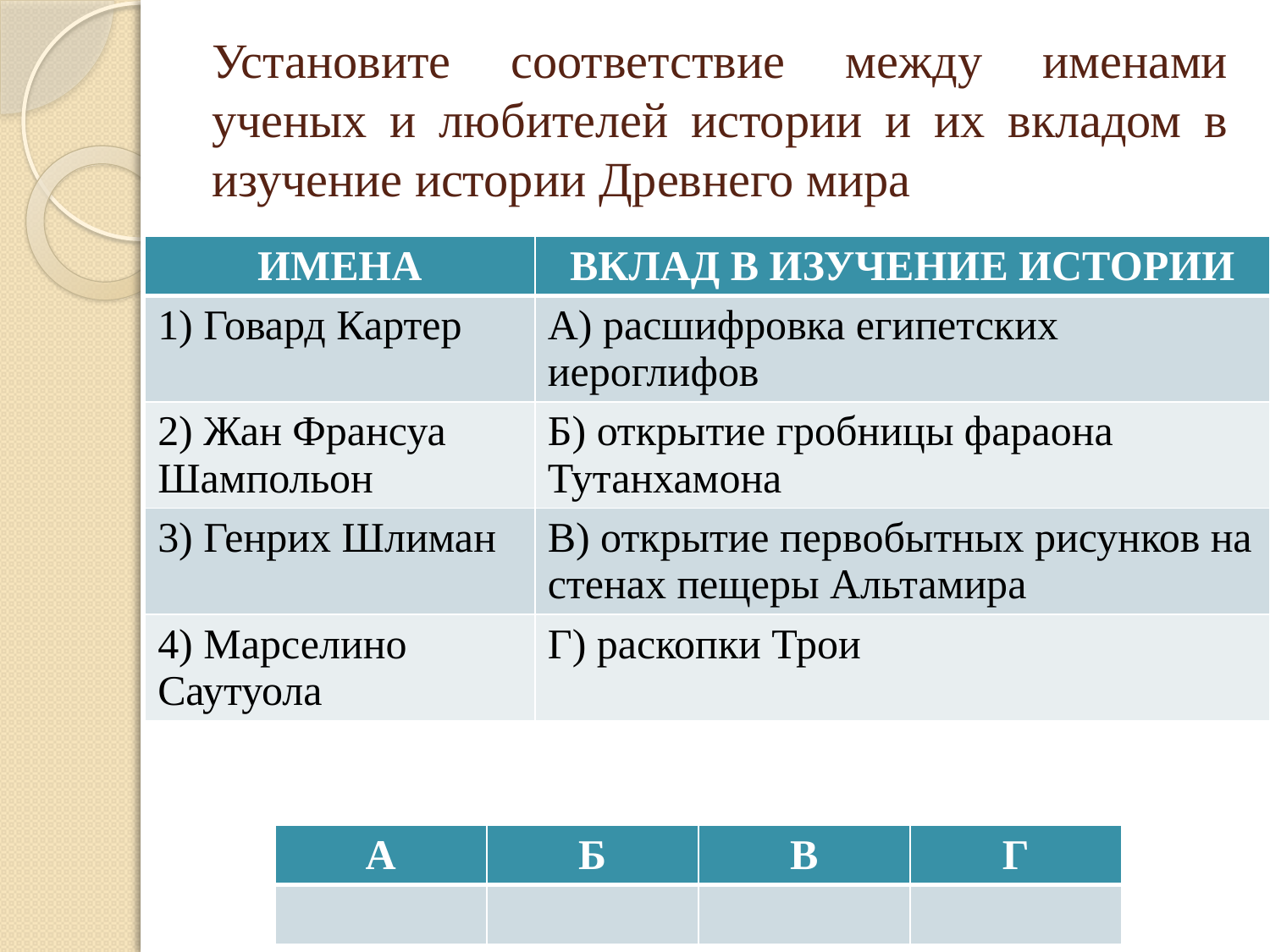

# Установите соответствие между именами ученых и любителей истории и их вкладом в изучение истории Древнего мира
| ИМЕНА | ВКЛАД В ИЗУЧЕНИЕ ИСТОРИИ |
| --- | --- |
| 1) Говард Картер | А) расшифровка египетских иероглифов |
| 2) Жан Франсуа Шампольон | Б) открытие гробницы фараона Тутанхамона |
| 3) Генрих Шлиман | В) открытие первобытных рисунков на стенах пещеры Альтамира |
| 4) Марселино Саутуола | Г) раскопки Трои |
| А | Б | В | Г |
| --- | --- | --- | --- |
|  |  |  |  |